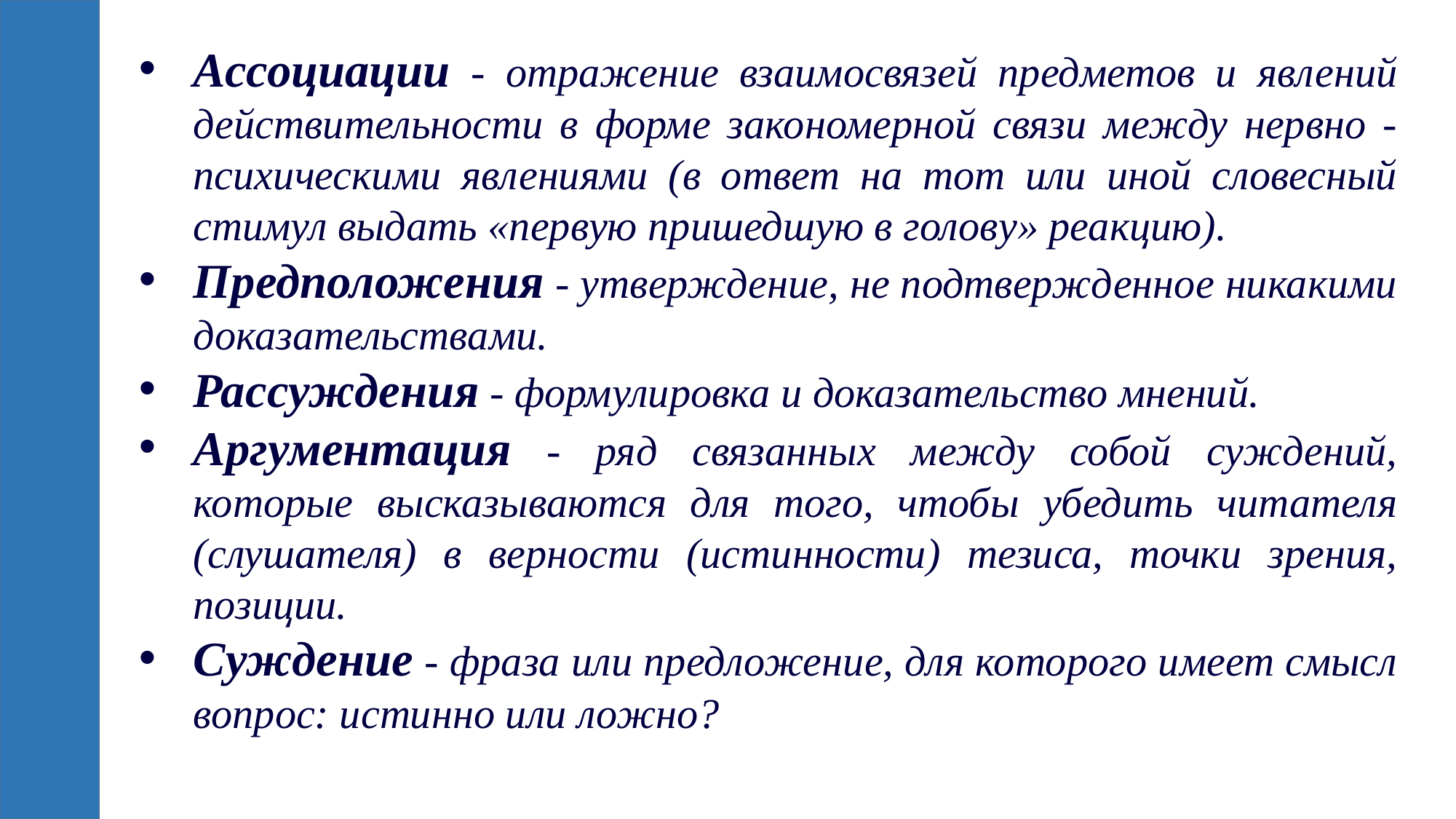

Ассоциации - отражение взаимосвязей предметов и явлений действительности в форме закономерной связи между нервно - психическими явлениями (в ответ на тот или иной словесный стимул выдать «первую пришедшую в голову» реакцию).
Предположения - утверждение, не подтвержденное никакими доказательствами.
Рассуждения - формулировка и доказательство мнений.
Аргументация - ряд связанных между собой суждений, которые высказываются для того, чтобы убедить читателя (слушателя) в верности (истинности) тезиса, точки зрения, позиции.
Суждение - фраза или предложение, для которого имеет смысл вопрос: истинно или ложно?